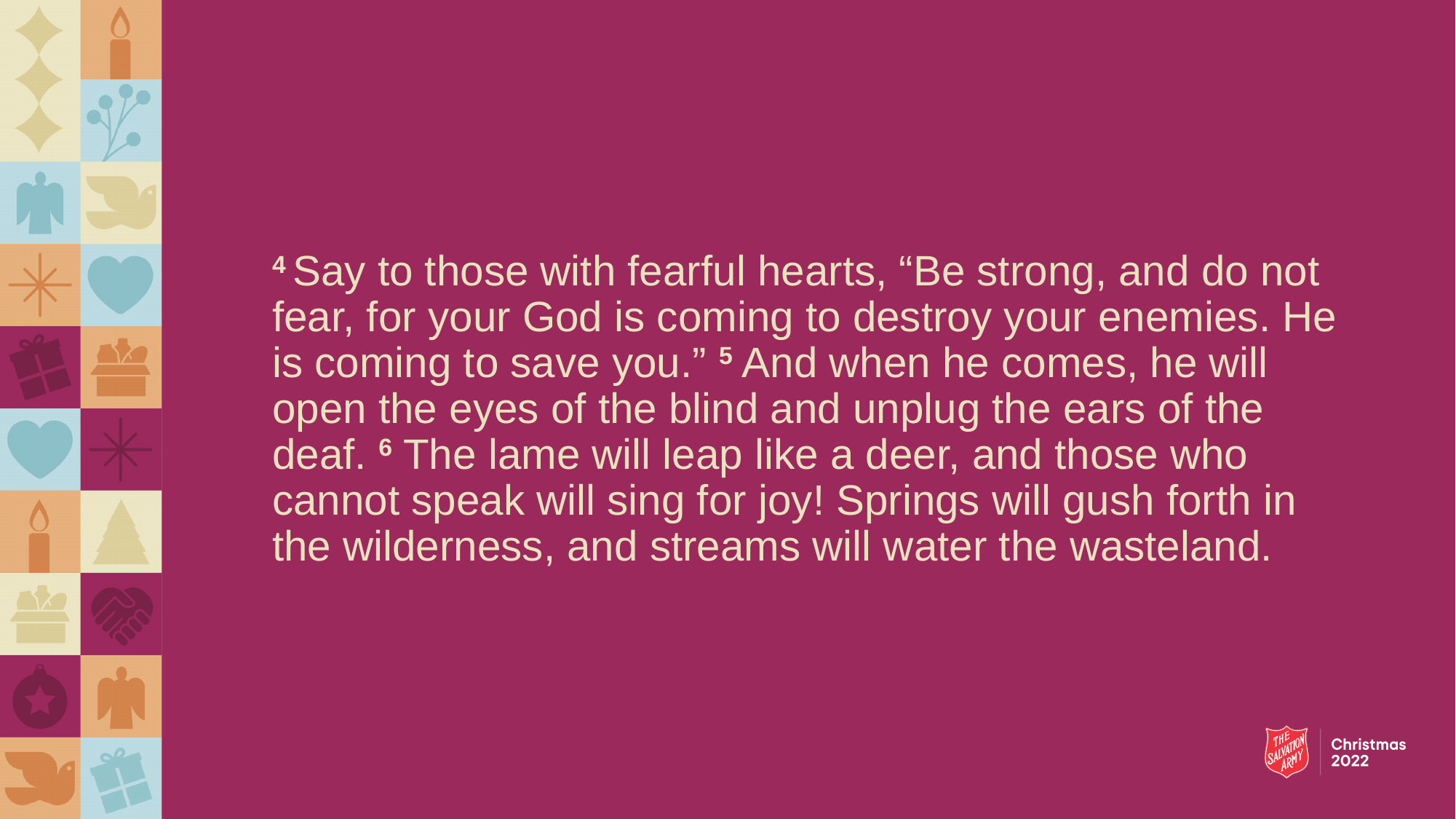

4 Say to those with fearful hearts, “Be strong, and do not fear, for your God is coming to destroy your enemies. He is coming to save you.” 5 And when he comes, he will open the eyes of the blind and unplug the ears of the deaf. 6 The lame will leap like a deer, and those who cannot speak will sing for joy! Springs will gush forth in the wilderness, and streams will water the wasteland.